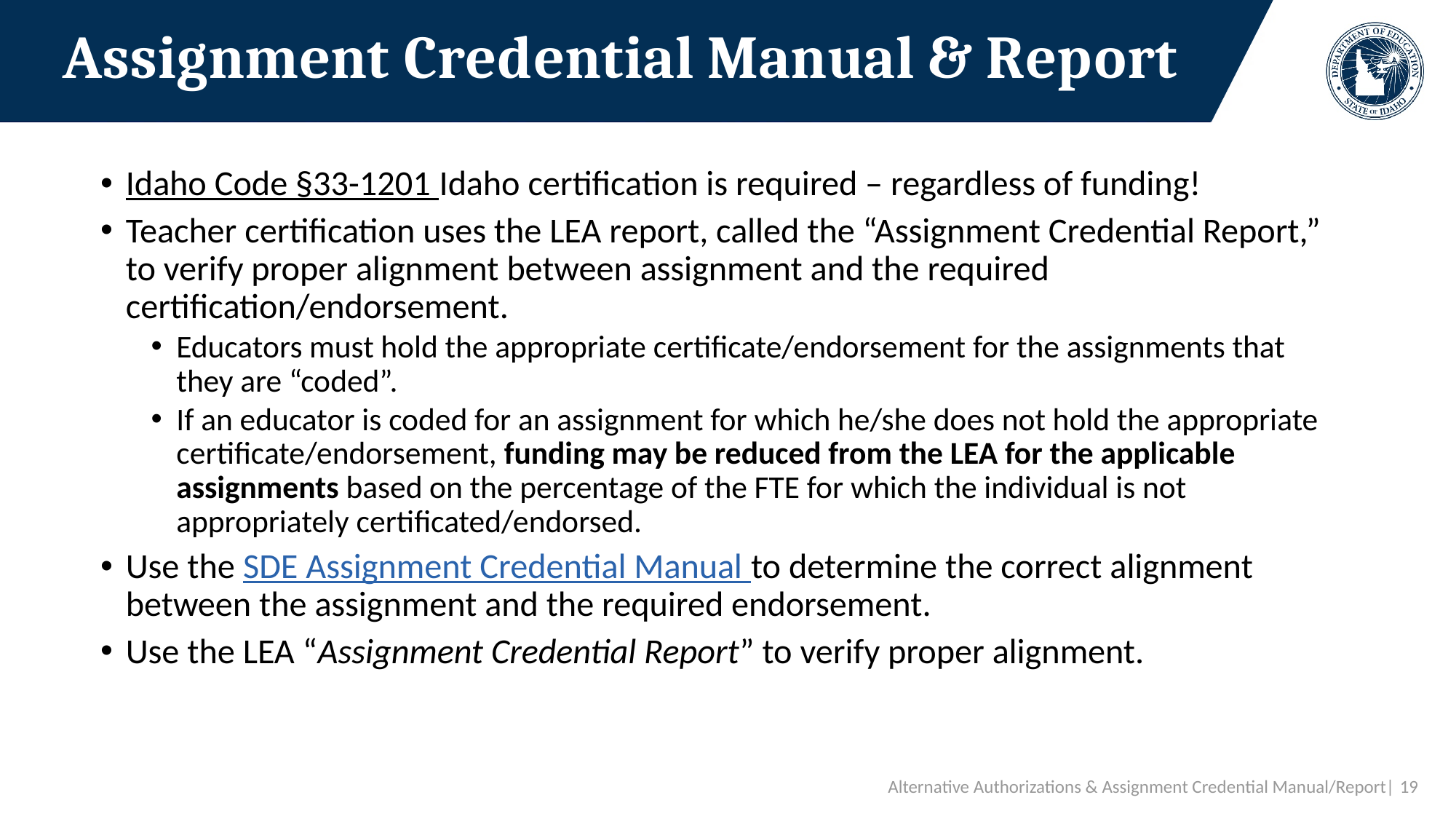

# Assignment Credential Manual & Report
Idaho Code §33-1201 Idaho certification is required – regardless of funding!
Teacher certification uses the LEA report, called the “Assignment Credential Report,” to verify proper alignment between assignment and the required certification/endorsement.
Educators must hold the appropriate certificate/endorsement for the assignments that they are “coded”.
If an educator is coded for an assignment for which he/she does not hold the appropriate certificate/endorsement, funding may be reduced from the LEA for the applicable assignments based on the percentage of the FTE for which the individual is not appropriately certificated/endorsed.
Use the SDE Assignment Credential Manual to determine the correct alignment between the assignment and the required endorsement.
Use the LEA “Assignment Credential Report” to verify proper alignment.

Alternative Authorizations & Assignment Credential Manual/Report| 19